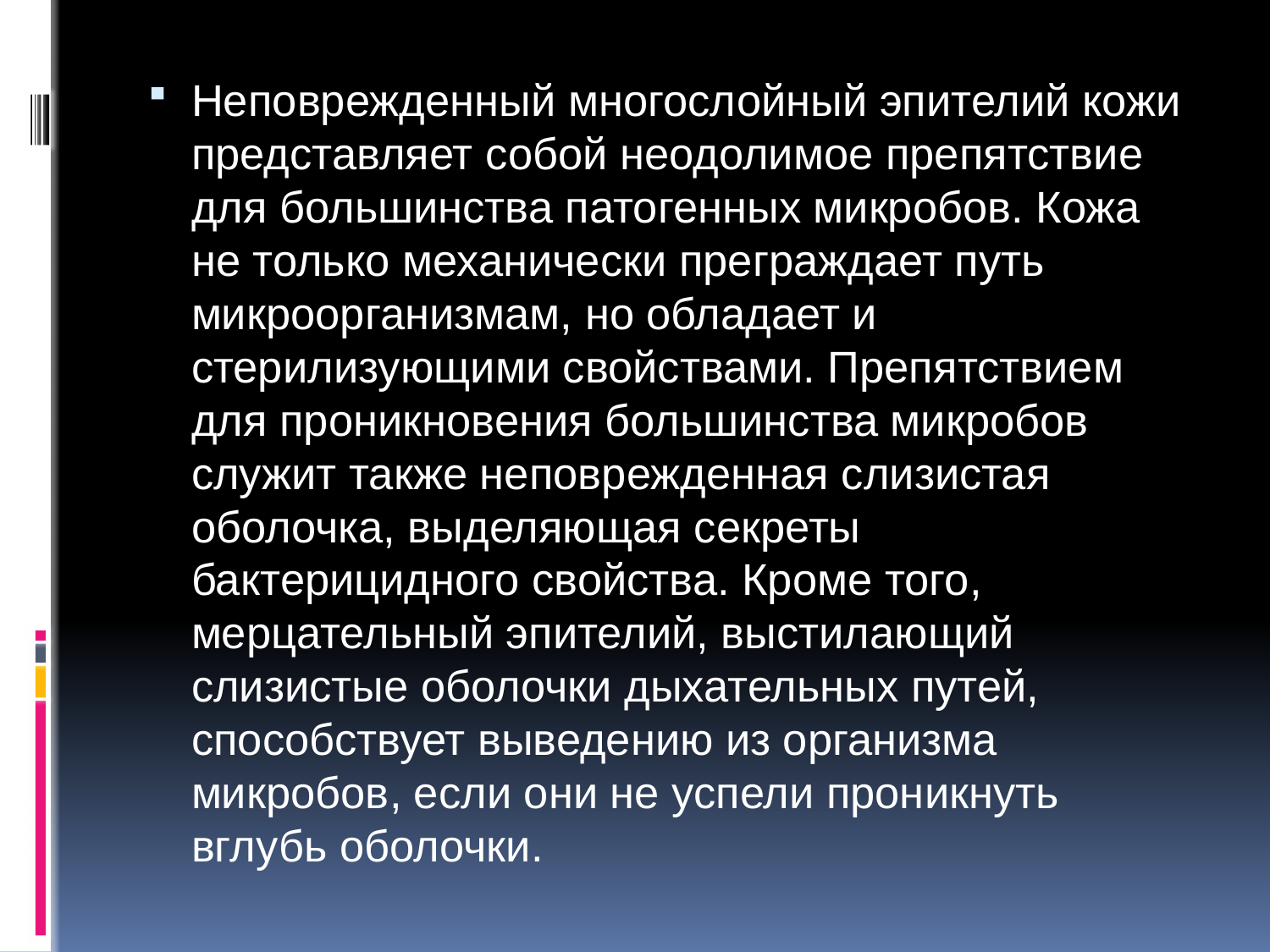

Неповрежденный многослойный эпителий кожи представляет собой неодолимое препятствие для большинства патогенных микробов. Кожа не только механически преграждает путь микроорганизмам, но обладает и стерилизующими свойствами. Препятствием для проникновения большинства микробов служит также неповрежденная слизистая оболочка, выделяющая секреты бактерицидного свойства. Кроме того, мерцательный эпителий, выстилающий слизистые оболочки дыхательных путей, способствует выведению из организма микробов, если они не успели проникнуть вглубь оболочки.